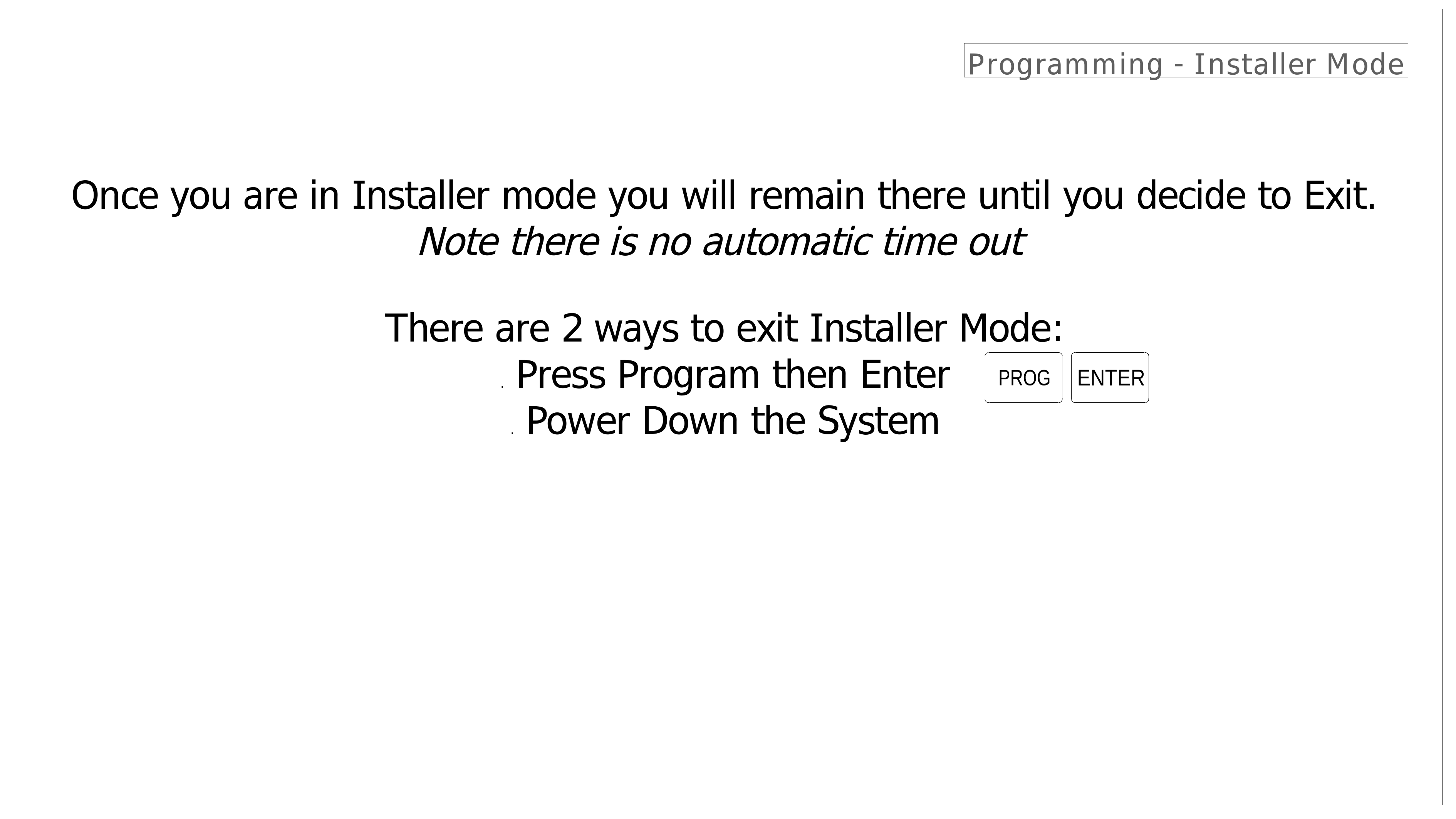

Programming - Installer Mode
Once you are in Installer mode you will remain there until you decide to Exit.
Note there is no automatic time out

There are 2 ways to exit Installer Mode:
. Press Program then Enter
. Power Down the System

PROG

ENTER